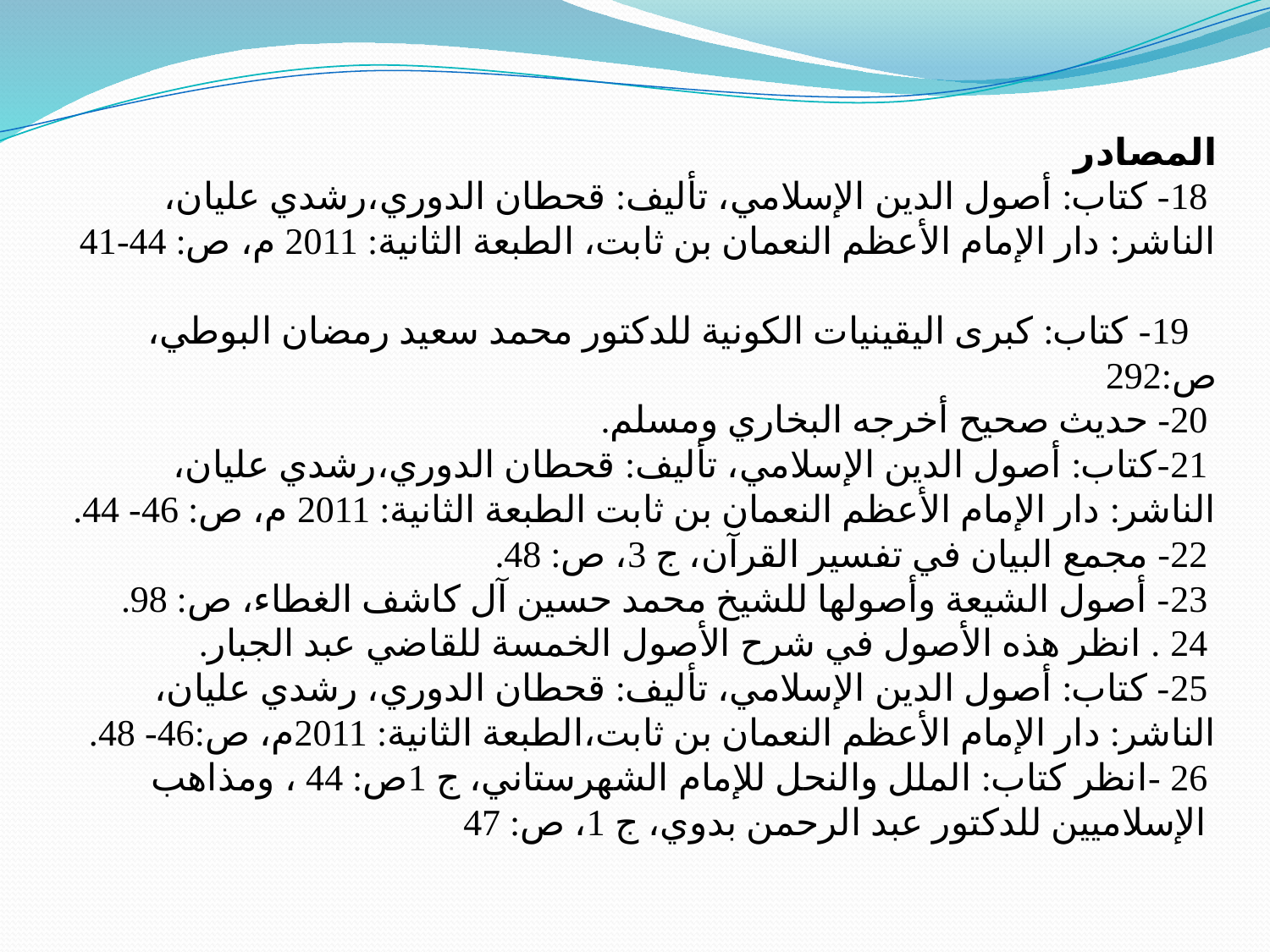

# المصادر 18- كتاب: أصول الدين الإسلامي، تأليف: قحطان الدوري،رشدي عليان، الناشر: دار الإمام الأعظم النعمان بن ثابت، الطبعة الثانية: 2011 م، ص: 44-41 19- كتاب: كبرى اليقينيات الكونية للدكتور محمد سعيد رمضان البوطي، ص:292 20- حديث صحيح أخرجه البخاري ومسلم. 21-كتاب: أصول الدين الإسلامي، تأليف: قحطان الدوري،رشدي عليان، الناشر: دار الإمام الأعظم النعمان بن ثابت الطبعة الثانية: 2011 م، ص: 46- 44. 22- مجمع البيان في تفسير القرآن، ج 3، ص: 48. 23- أصول الشيعة وأصولها للشيخ محمد حسين آل كاشف الغطاء، ص: 98. 24 . انظر هذه الأصول في شرح الأصول الخمسة للقاضي عبد الجبار. 25- كتاب: أصول الدين الإسلامي، تأليف: قحطان الدوري، رشدي عليان، الناشر: دار الإمام الأعظم النعمان بن ثابت،الطبعة الثانية: 2011م، ص:46- 48. 26 -انظر كتاب: الملل والنحل للإمام الشهرستاني، ج 1ص: 44 ، ومذاهب الإسلاميين للدكتور عبد الرحمن بدوي، ج 1، ص: 47